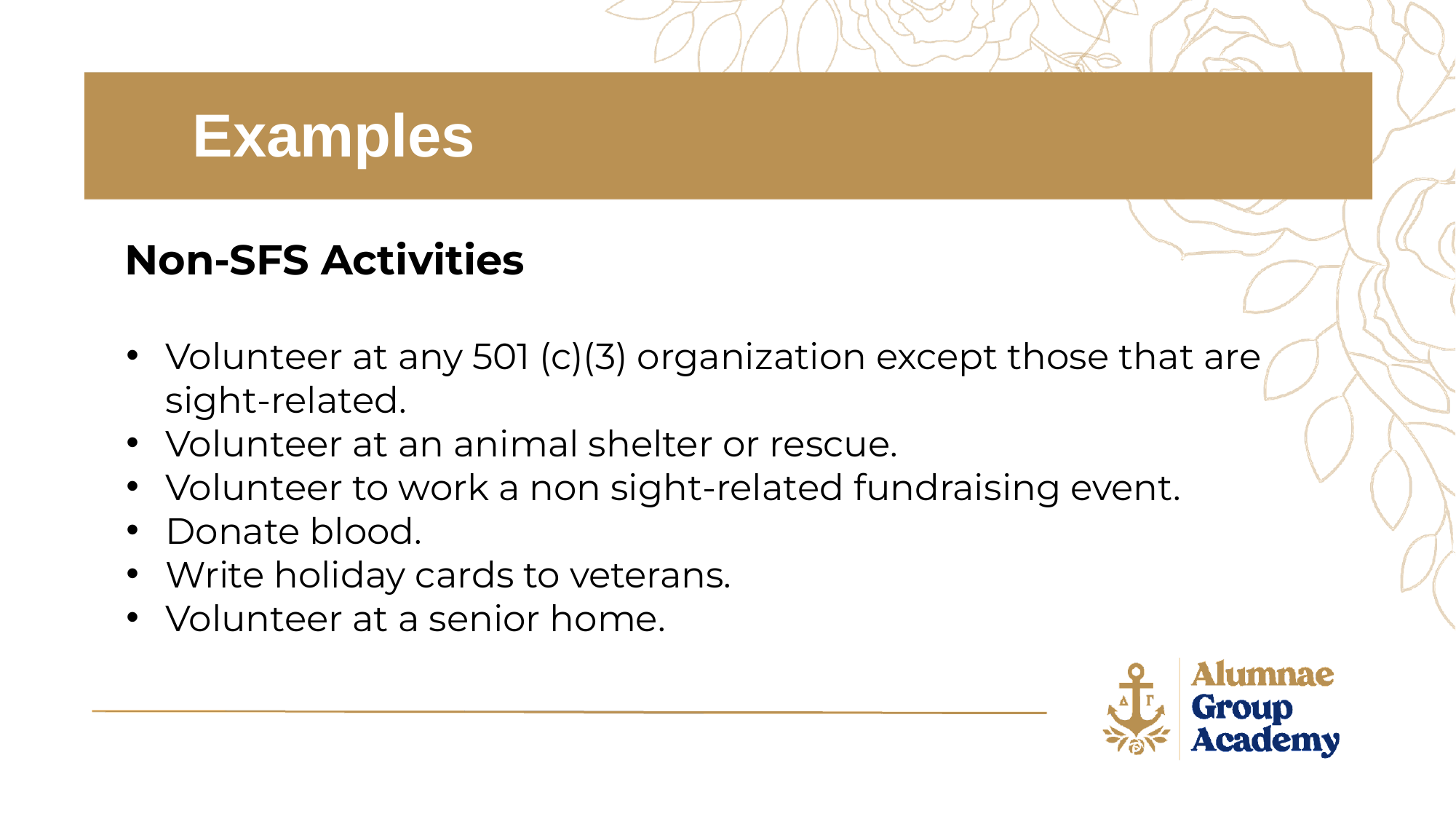

Examples
Non-SFS Activities

Volunteer at any 501 (c)(3) organization except those that are sight-related.
Volunteer at an animal shelter or rescue.
Volunteer to work a non sight-related fundraising event.
Donate blood.
Write holiday cards to veterans.
Volunteer at a senior home.